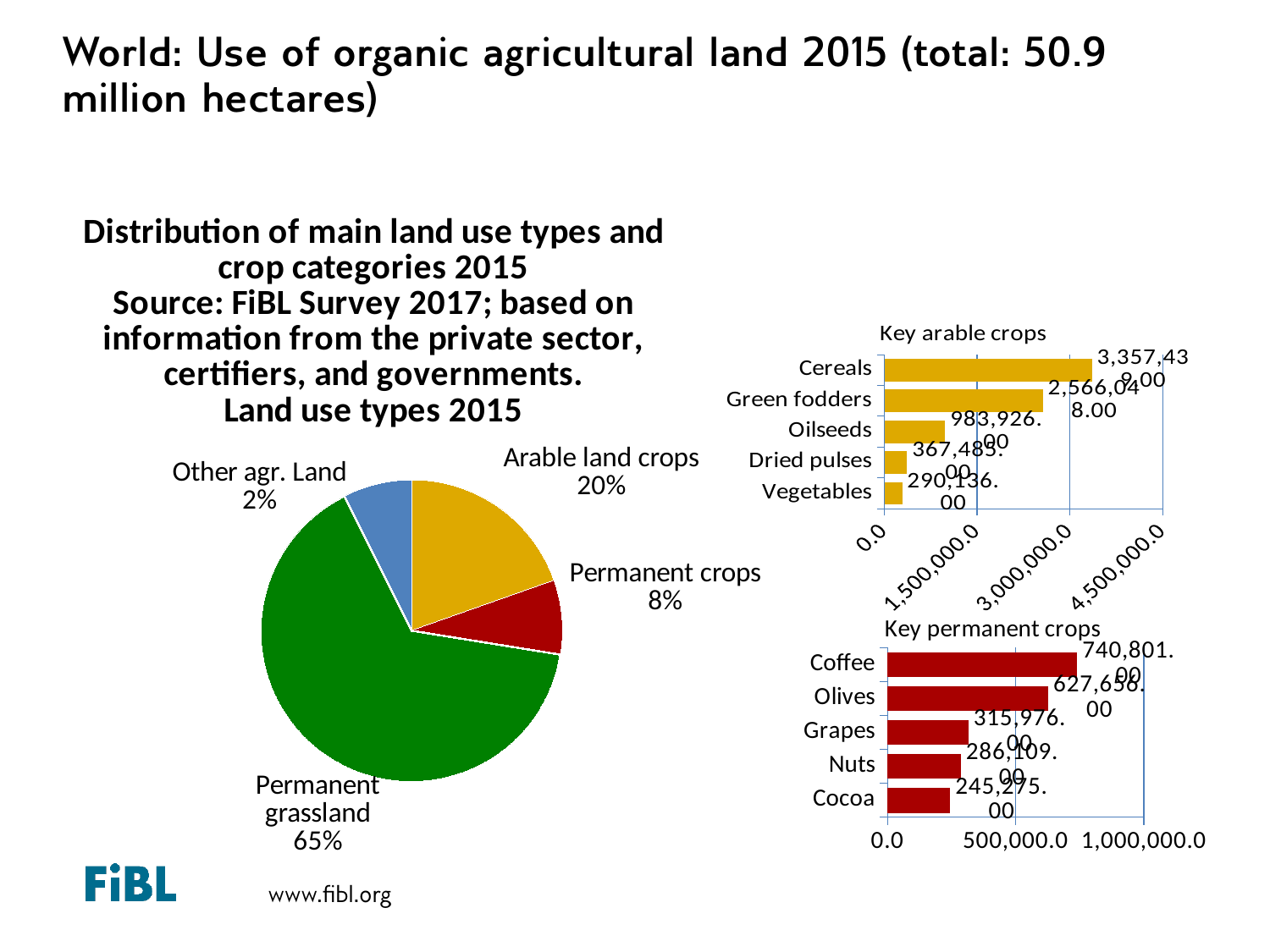

# World: Use of organic agricultural land 2015 (total: 50.9 million hectares)

### Chart: Distribution of main land use types and crop categories 2015
Source: FiBL Survey 2017; based on information from the private sector, certifiers, and governments.

Land use types 2015

| Category | Area [ha] |
|---|---|
| Arable land crops | 9983309.0 |
| Permanent crops | 4042239.0 |
| Permanent grassland | 33135564.0 |
| Other/No details | 3757894.0 |

### Chart: Key arable crops

| Category | Key arable crops |
|---|---|
| Vegetables | 290136.0 |
| Dried pulses | 367485.0 |
| Oilseeds | 983926.0 |
| Green fodders | 2566048.0 |
| Cereals | 3357439.0 |

### Chart: Key permanent crops

| Category | Area [ha] |
|---|---|
| Cocoa | 245275.0 |
| Nuts | 286109.0 |
| Grapes | 315976.0 |
| Olives | 627656.0 |
| Coffee | 740801.0 |